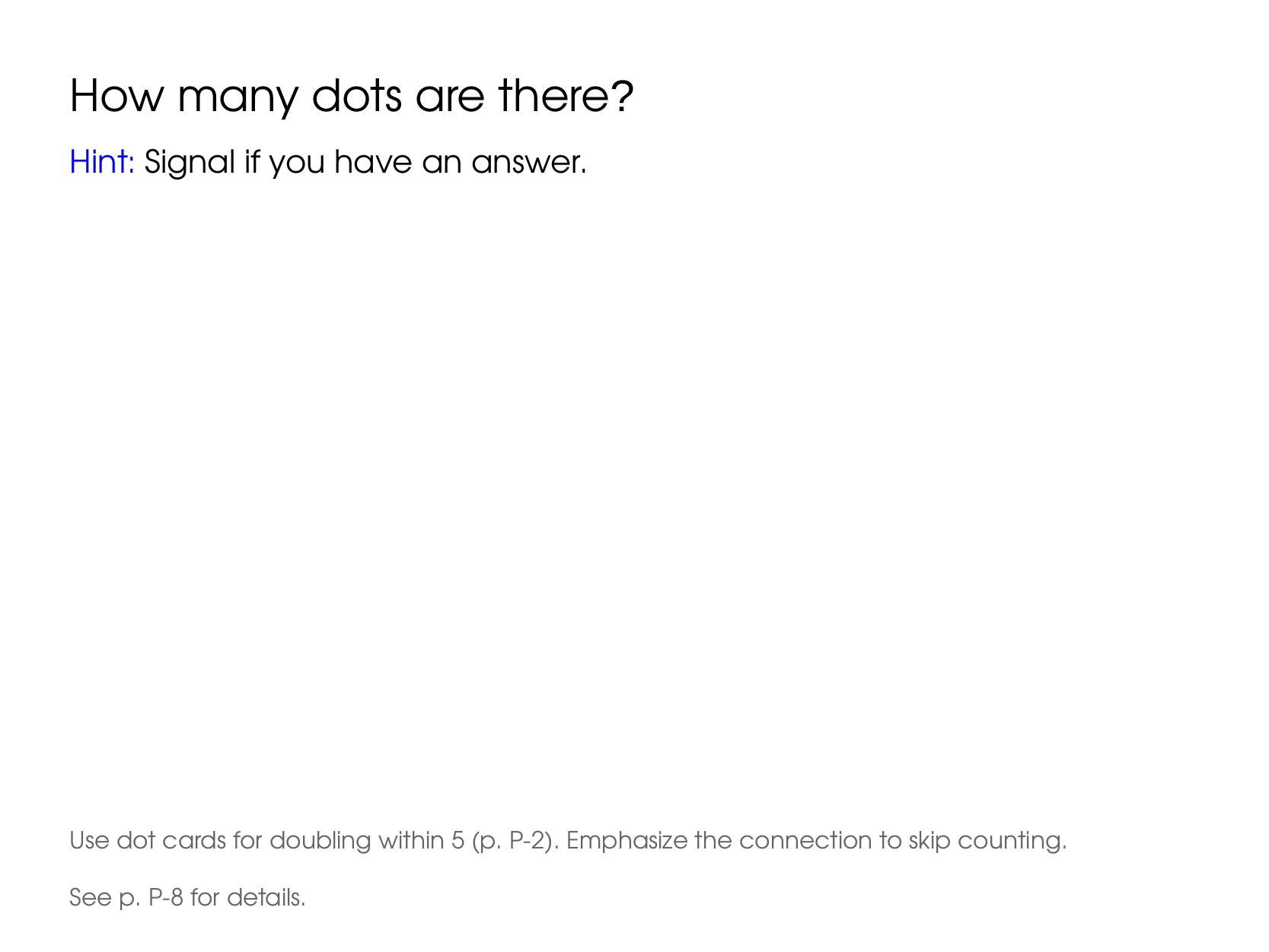

How many dots are there?
Hint: Signal if you have an answer.
Use dot cards for doubling within 5 (p. P-2). Emphasize the connection to skip counting.
See p. P-8 for details.